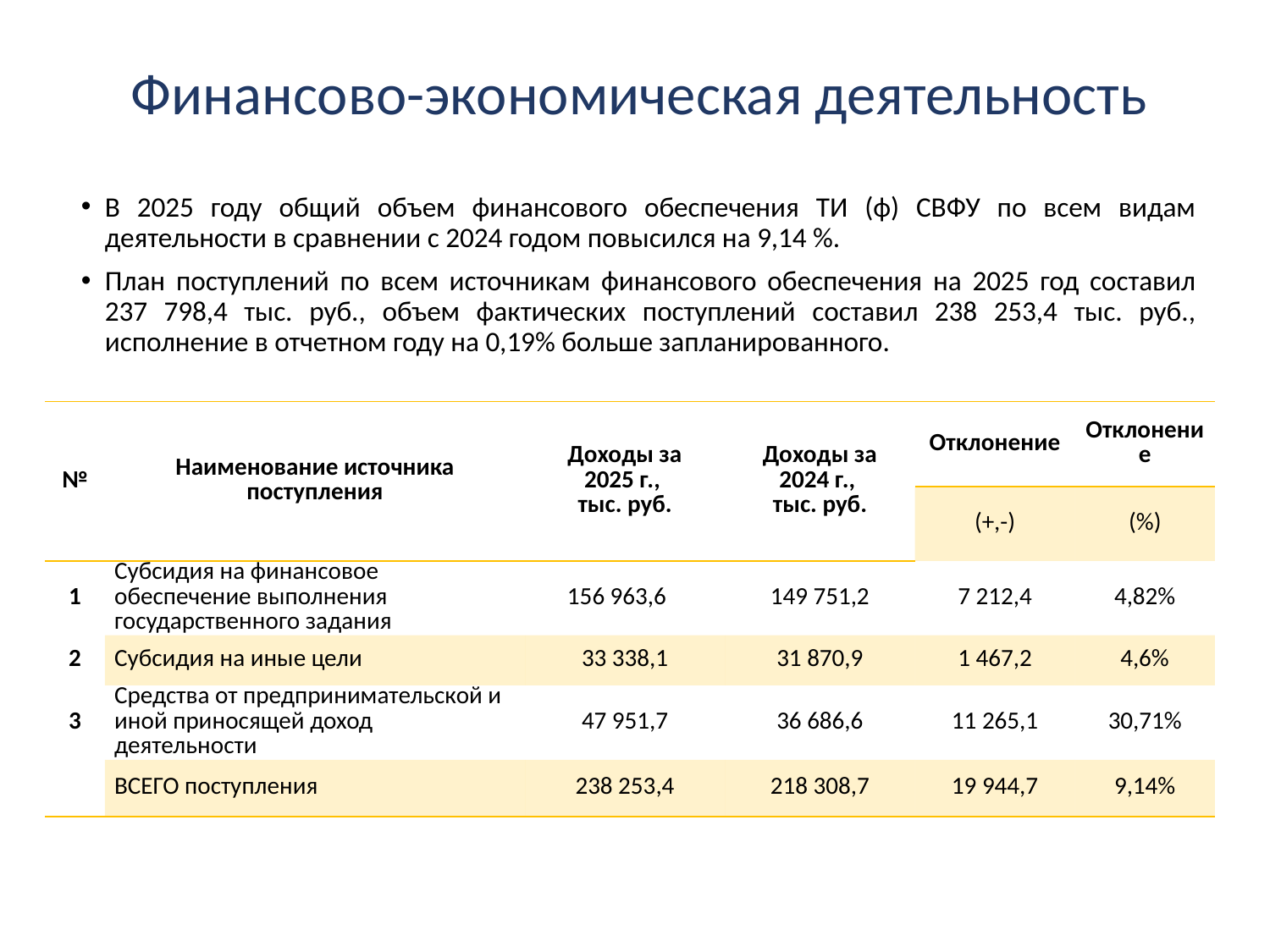

# Финансово-экономическая деятельность
В 2025 году общий объем финансового обеспечения ТИ (ф) СВФУ по всем видам деятельности в сравнении с 2024 годом повысился на 9,14 %.
План поступлений по всем источникам финансового обеспечения на 2025 год составил 237 798,4 тыс. руб., объем фактических поступлений составил 238 253,4 тыс. руб., исполнение в отчетном году на 0,19% больше запланированного.
| № | Наименование источника поступления | Доходы за 2025 г., тыс. руб. | Доходы за 2024 г., тыс. руб. | Отклонение | Отклонение |
| --- | --- | --- | --- | --- | --- |
|  |  |  |  | (+,-) | (%) |
| 1 | Субсидия на финансовое обеспечение выполнения государственного задания | 156 963,6 | 149 751,2 | 7 212,4 | 4,82% |
| 2 | Субсидия на иные цели | 33 338,1 | 31 870,9 | 1 467,2 | 4,6% |
| 3 | Средства от предпринимательской и иной приносящей доход деятельности | 47 951,7 | 36 686,6 | 11 265,1 | 30,71% |
|  | ВСЕГО поступления | 238 253,4 | 218 308,7 | 19 944,7 | 9,14% |